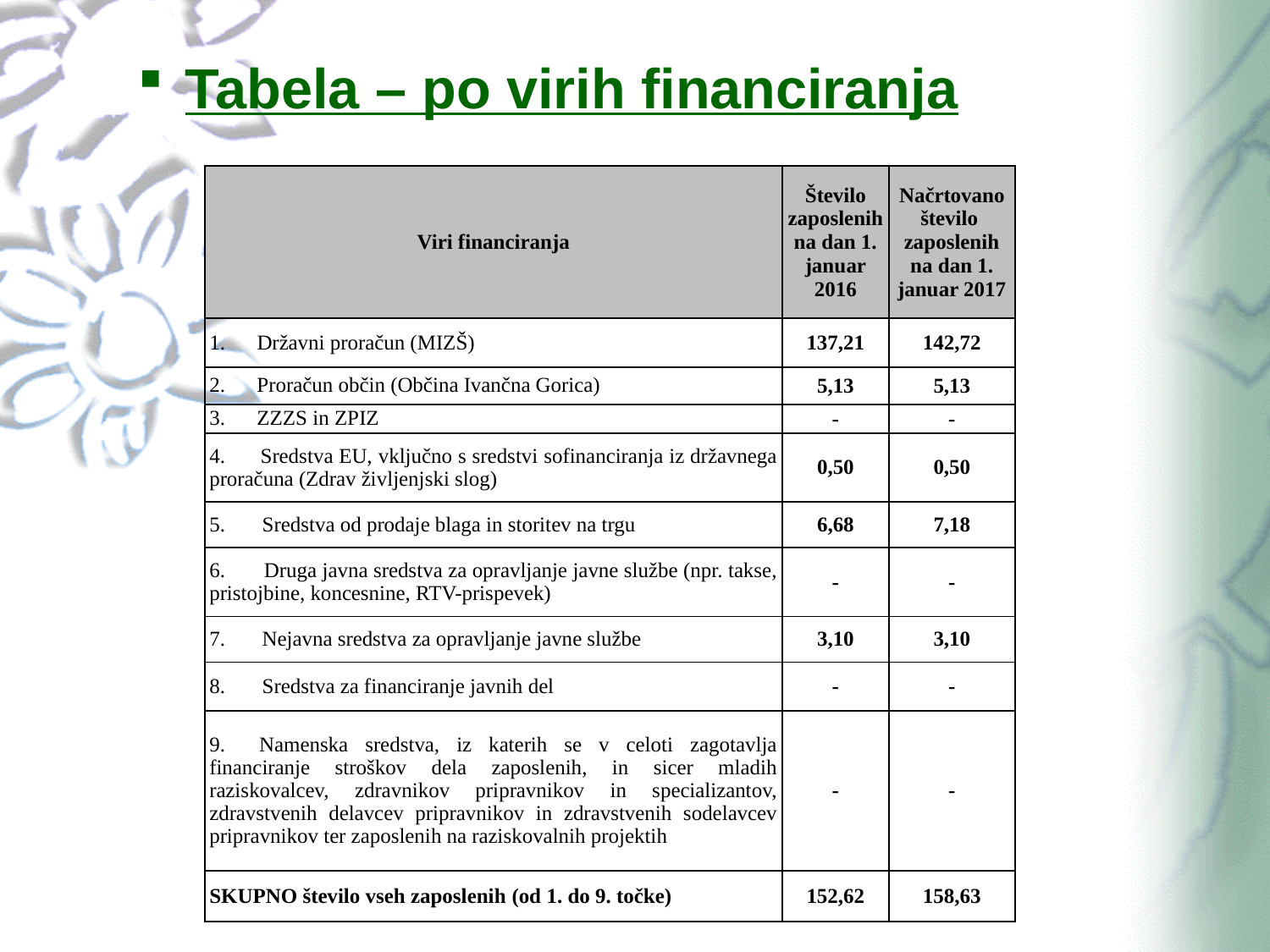

Tabela – po virih financiranja

| Viri financiranja | Število zaposlenih na dan 1. januar 2016 | Načrtovano število zaposlenih na dan 1. januar 2017 |
| --- | --- | --- |
| Državni proračun (MIZŠ) | 137,21 | 142,72 |
| 2. Proračun občin (Občina Ivančna Gorica) | 5,13 | 5,13 |
| 3. ZZZS in ZPIZ | - | - |
| 4. Sredstva EU, vključno s sredstvi sofinanciranja iz državnega proračuna (Zdrav življenjski slog) | 0,50 | 0,50 |
| 5. Sredstva od prodaje blaga in storitev na trgu | 6,68 | 7,18 |
| 6. Druga javna sredstva za opravljanje javne službe (npr. takse, pristojbine, koncesnine, RTV-prispevek) | - | - |
| 7. Nejavna sredstva za opravljanje javne službe | 3,10 | 3,10 |
| 8. Sredstva za financiranje javnih del | - | - |
| 9. Namenska sredstva, iz katerih se v celoti zagotavlja financiranje stroškov dela zaposlenih, in sicer mladih raziskovalcev, zdravnikov pripravnikov in specializantov, zdravstvenih delavcev pripravnikov in zdravstvenih sodelavcev pripravnikov ter zaposlenih na raziskovalnih projektih | - | - |
| SKUPNO število vseh zaposlenih (od 1. do 9. točke) | 152,62 | 158,63 |